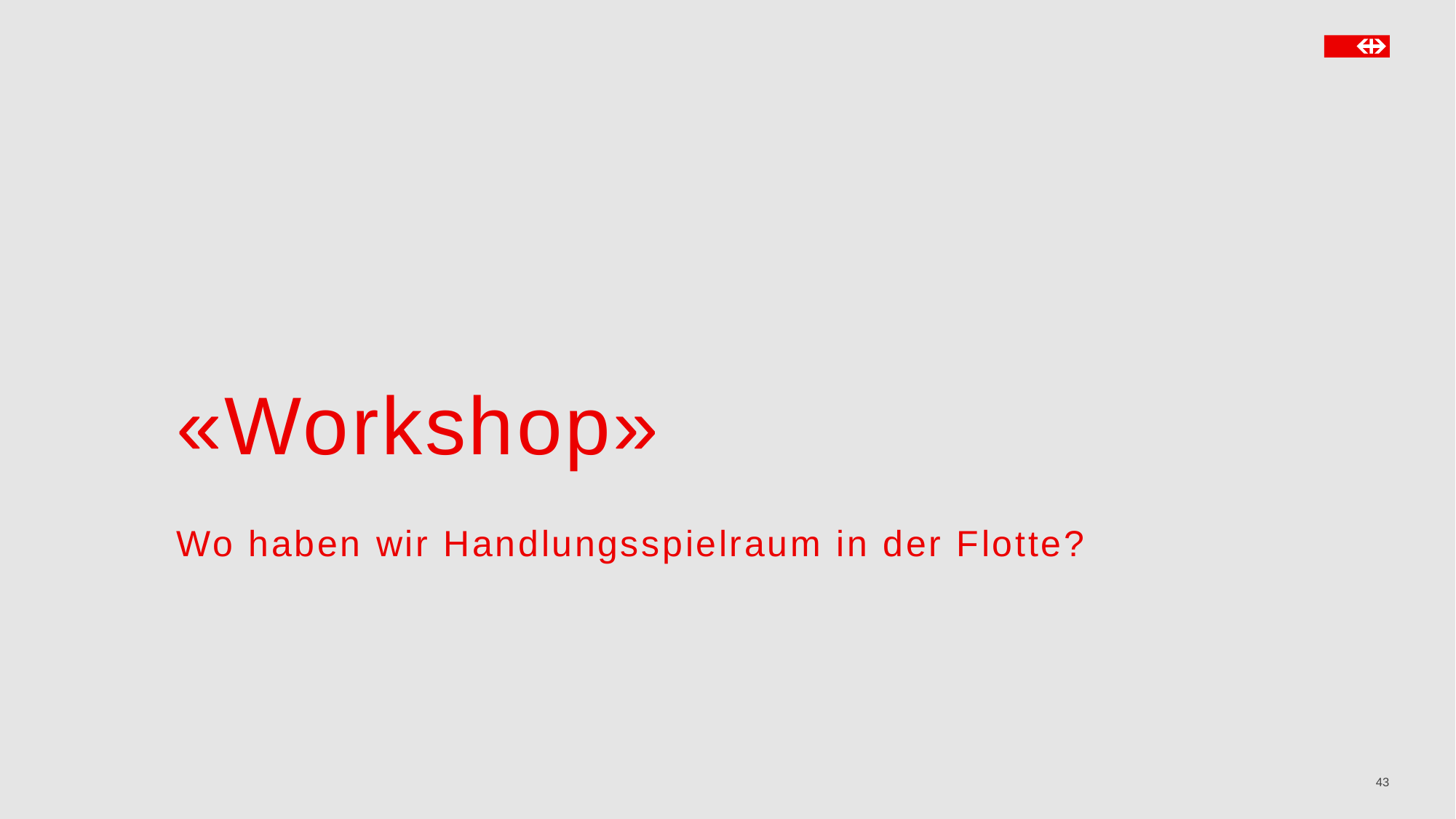

# «Workshop»
Wo haben wir Handlungsspielraum in der Flotte?
43